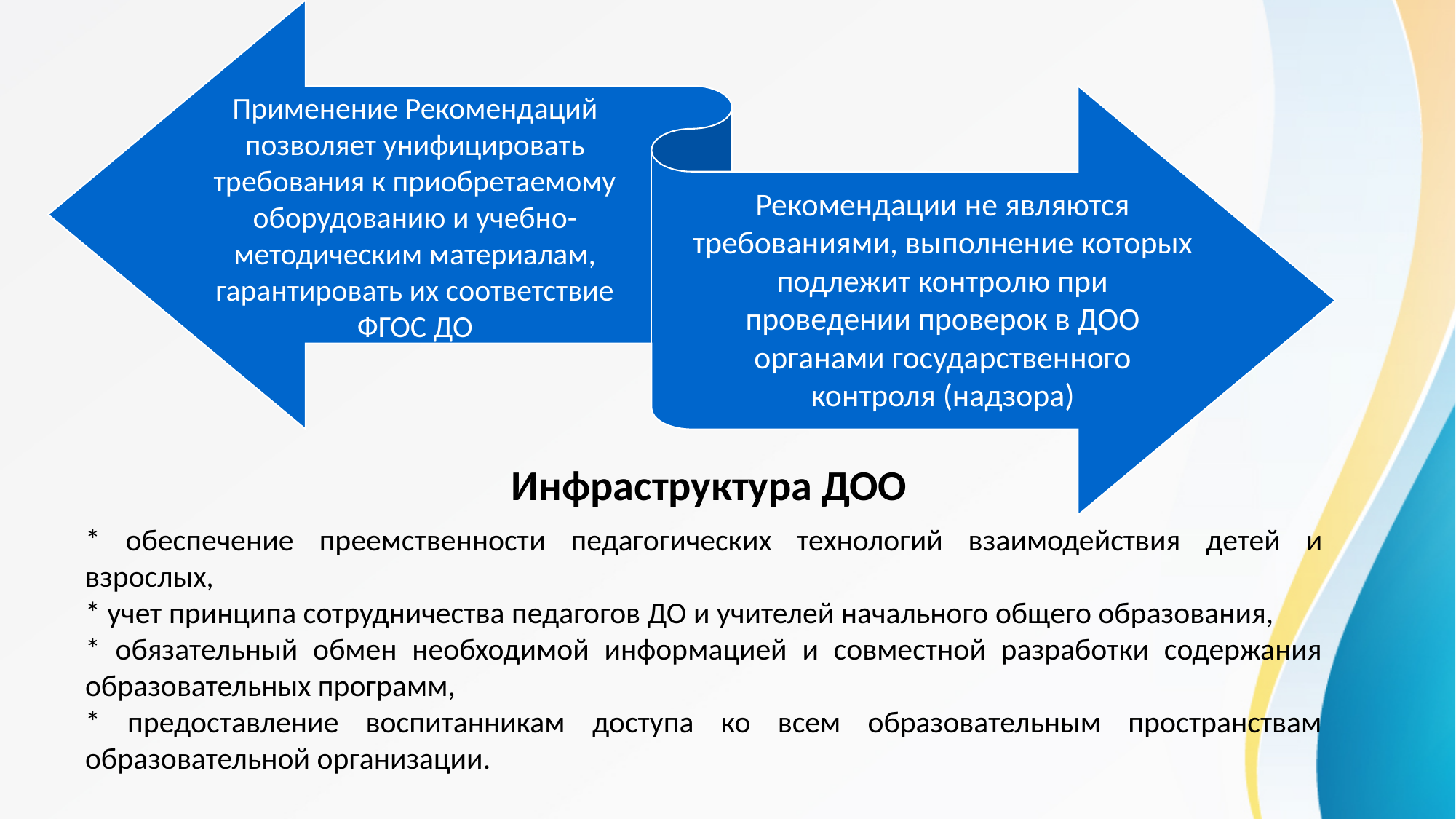

Применение Рекомендаций позволяет унифицировать требования к приобретаемому оборудованию и учебно-методическим материалам, гарантировать их соответствие ФГОС ДО
Рекомендации не являются требованиями, выполнение которых подлежит контролю при проведении проверок в ДОО органами государственного контроля (надзора)
Инфраструктура ДОО
* обеспечение преемственности педагогических технологий взаимодействия детей и взрослых,
* учет принципа сотрудничества педагогов ДО и учителей начального общего образования,
* обязательный обмен необходимой информацией и совместной разработки содержания образовательных программ,
* предоставление воспитанникам доступа ко всем образовательным пространствам образовательной организации.